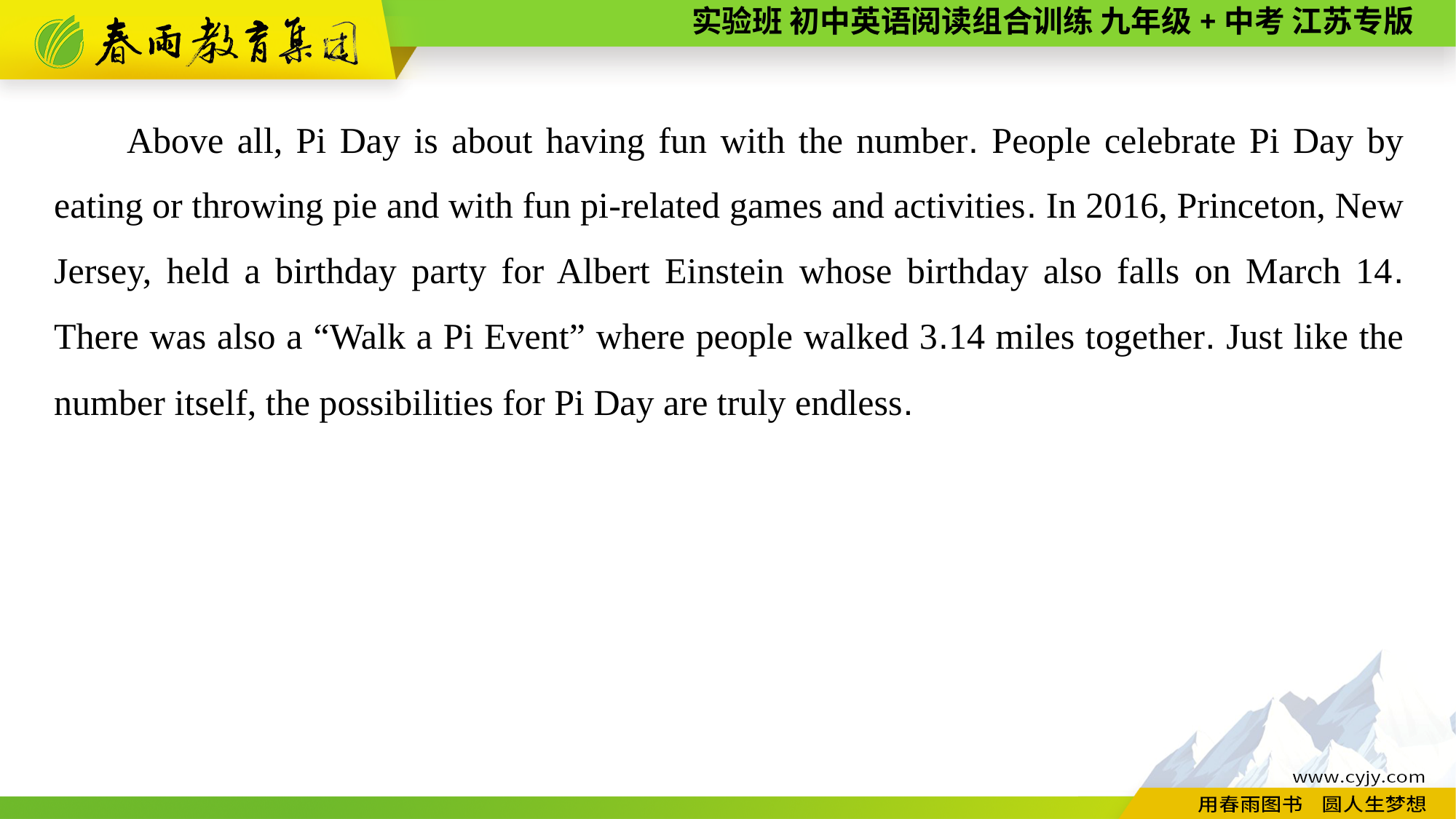

Above all, Pi Day is about having fun with the number. People celebrate Pi Day by eating or throwing pie and with fun pi-related games and activities. In 2016, Princeton, New Jersey, held a birthday party for Albert Einstein whose birthday also falls on March 14. There was also a “Walk a Pi Event” where people walked 3.14 miles together. Just like the number itself, the possibilities for Pi Day are truly endless.